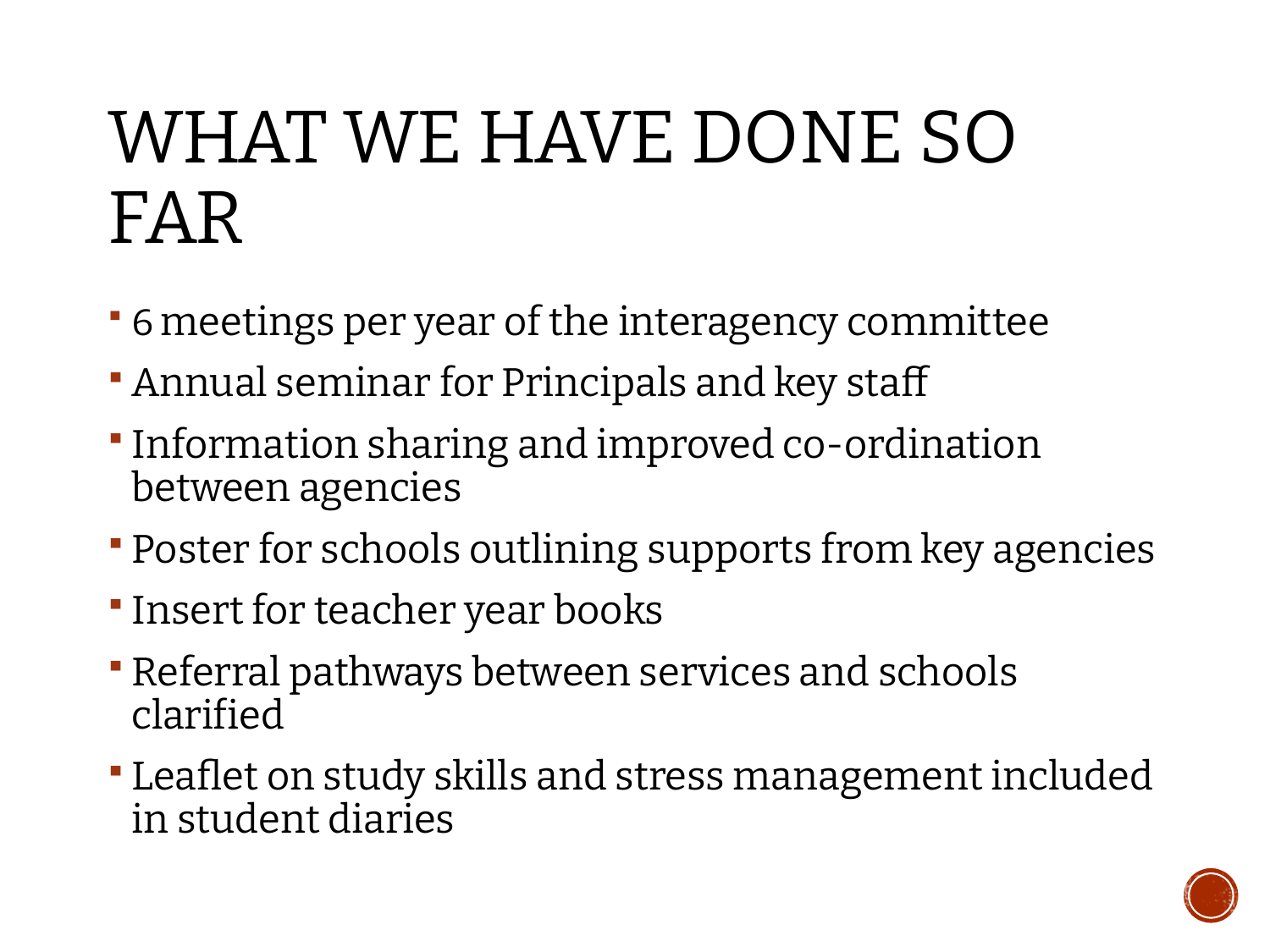

# What we have done so far
6 meetings per year of the interagency committee
Annual seminar for Principals and key staff
Information sharing and improved co-ordination between agencies
Poster for schools outlining supports from key agencies
Insert for teacher year books
Referral pathways between services and schools clarified
Leaflet on study skills and stress management included in student diaries